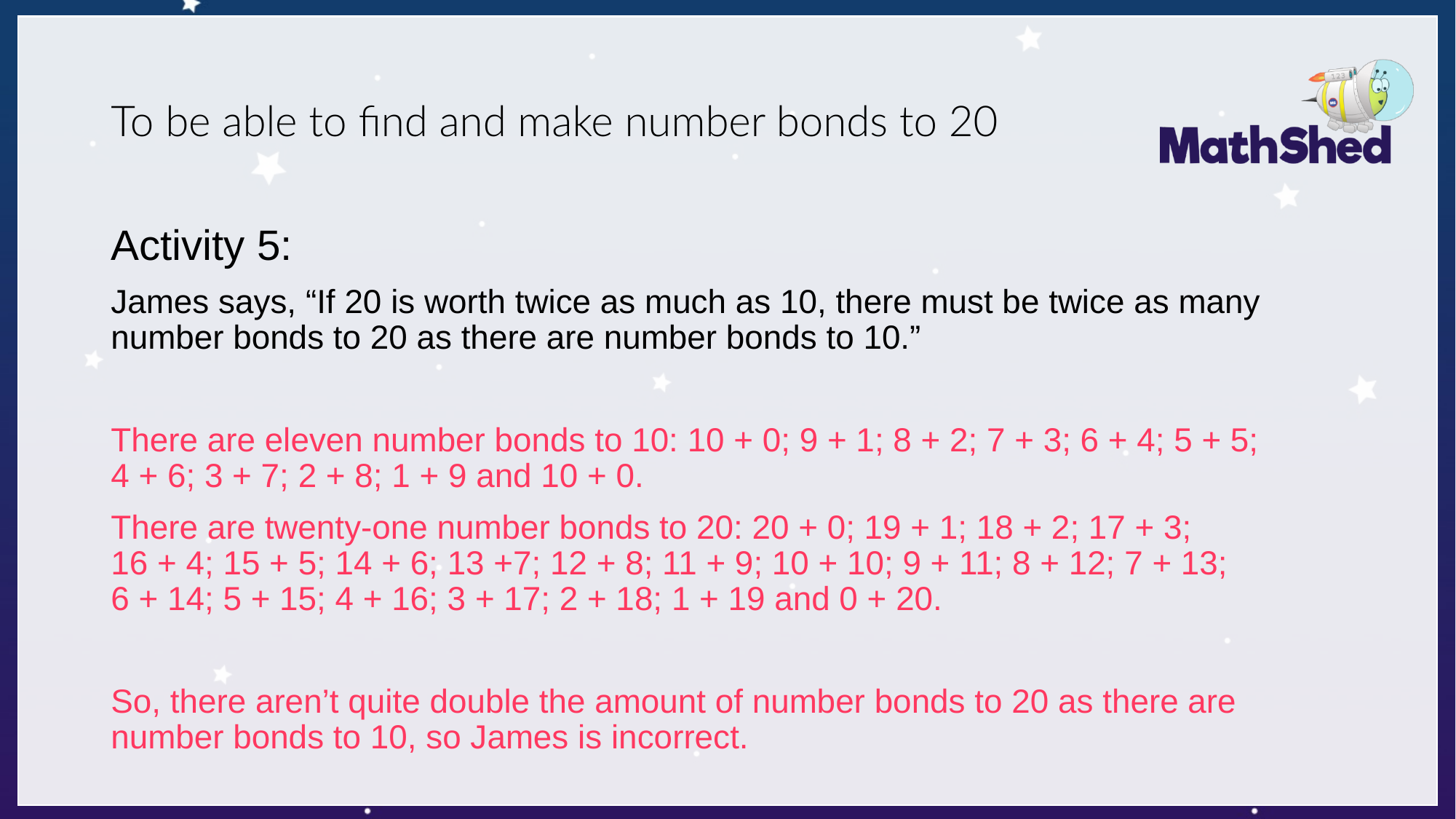

# To be able to find and make number bonds to 20
Activity 5:
James says, “If 20 is worth twice as much as 10, there must be twice as many number bonds to 20 as there are number bonds to 10.”

There are eleven number bonds to 10: 10 + 0; 9 + 1; 8 + 2; 7 + 3; 6 + 4; 5 + 5;
4 + 6; 3 + 7; 2 + 8; 1 + 9 and 10 + 0.
There are twenty-one number bonds to 20: 20 + 0; 19 + 1; 18 + 2; 17 + 3;
16 + 4; 15 + 5; 14 + 6; 13 +7; 12 + 8; 11 + 9; 10 + 10; 9 + 11; 8 + 12; 7 + 13;
6 + 14; 5 + 15; 4 + 16; 3 + 17; 2 + 18; 1 + 19 and 0 + 20.

So, there aren’t quite double the amount of number bonds to 20 as there are number bonds to 10, so James is incorrect.